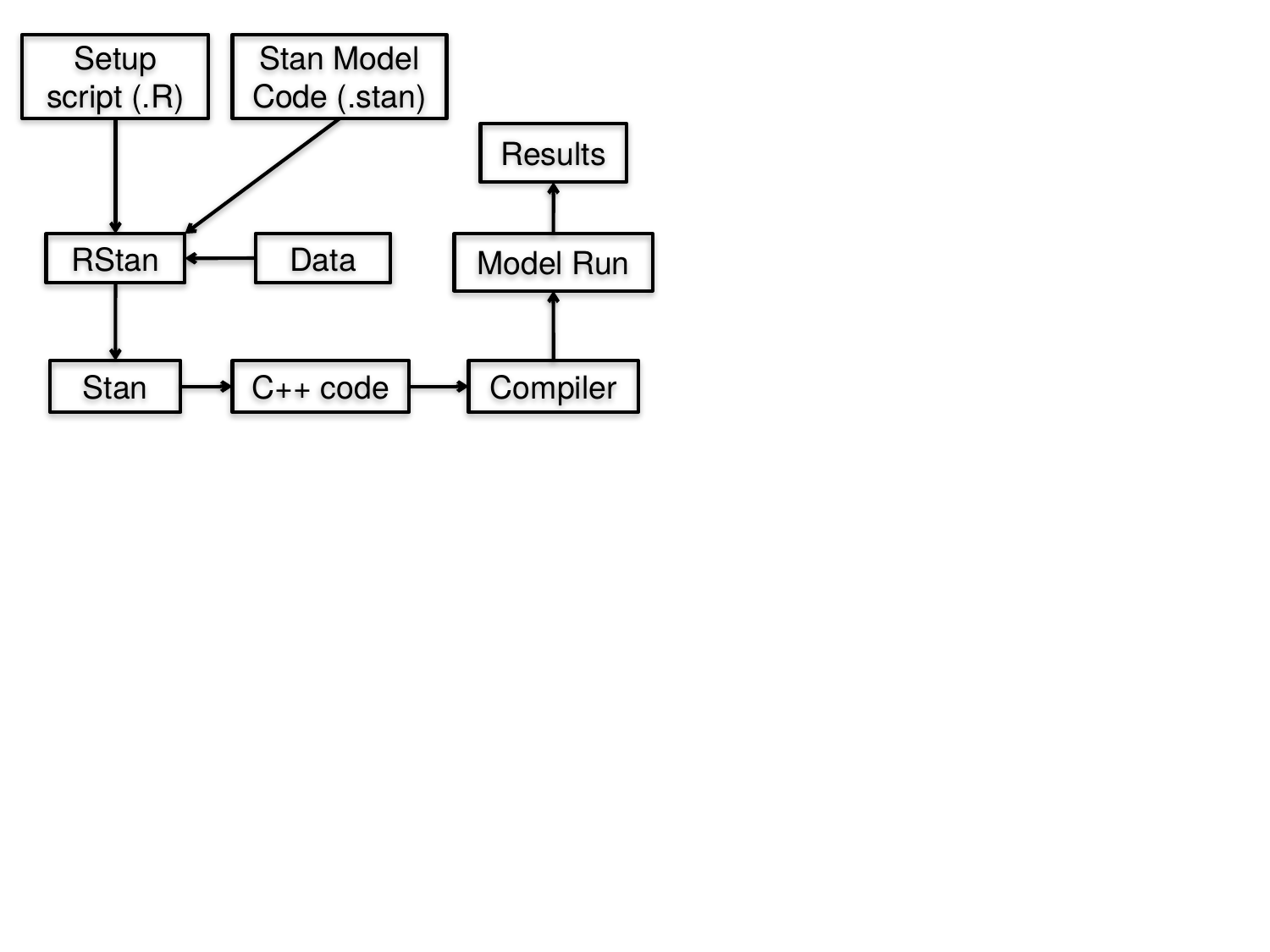

Setup script (.R)
Stan Model Code (.stan)
Results
Data
RStan
Model Run
Stan
C++ code
Compiler